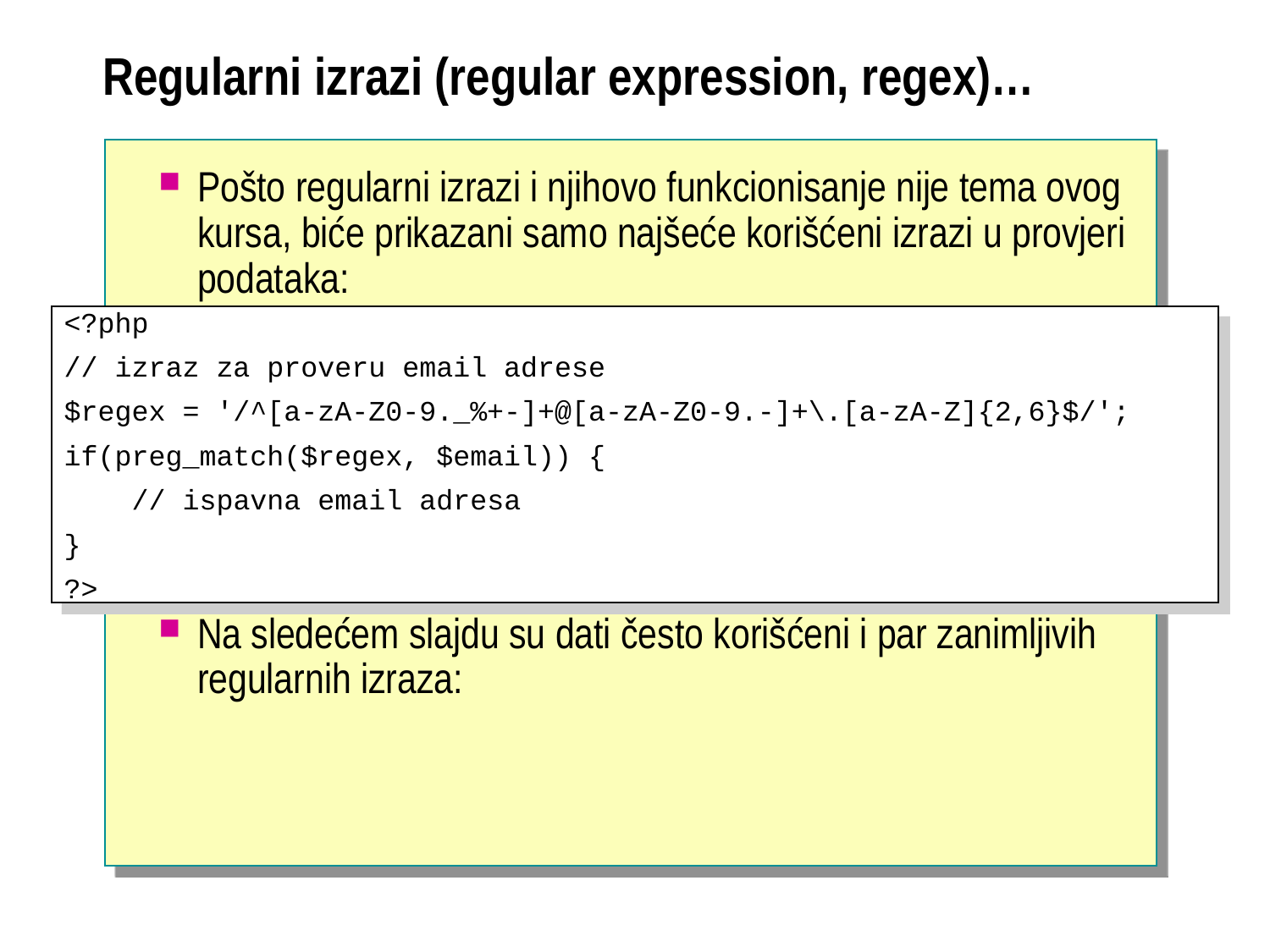

# Regularni izrazi (regular expression, regex)…
Pošto regularni izrazi i njihovo funkcionisanje nije tema ovog kursa, biće prikazani samo najšeće korišćeni izrazi u provjeri podataka:

Na sledećem slajdu su dati često korišćeni i par zanimljivih regularnih izraza:

<?php
// izraz za proveru email adrese
$regex = '/^[a-zA-Z0-9._%+-]+@[a-zA-Z0-9.-]+\.[a-zA-Z]{2,6}$/';
if(preg_match($regex, $email)) {
    // ispavna email adresa
}
?>